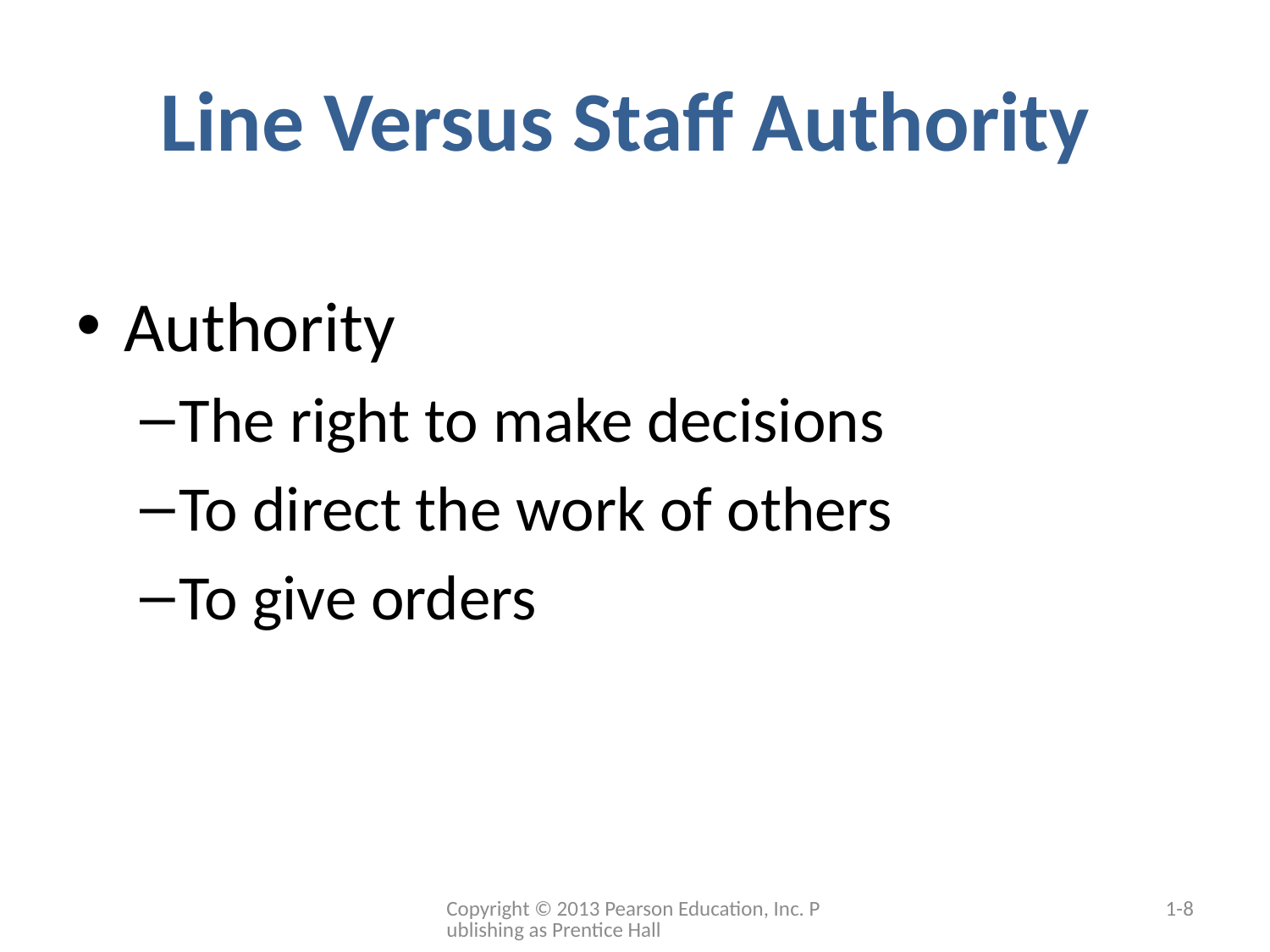

# Line Versus Staff Authority
Authority
The right to make decisions
To direct the work of others
To give orders

Copyright © 2013 Pearson Education, Inc. Publishing as Prentice Hall
1-8